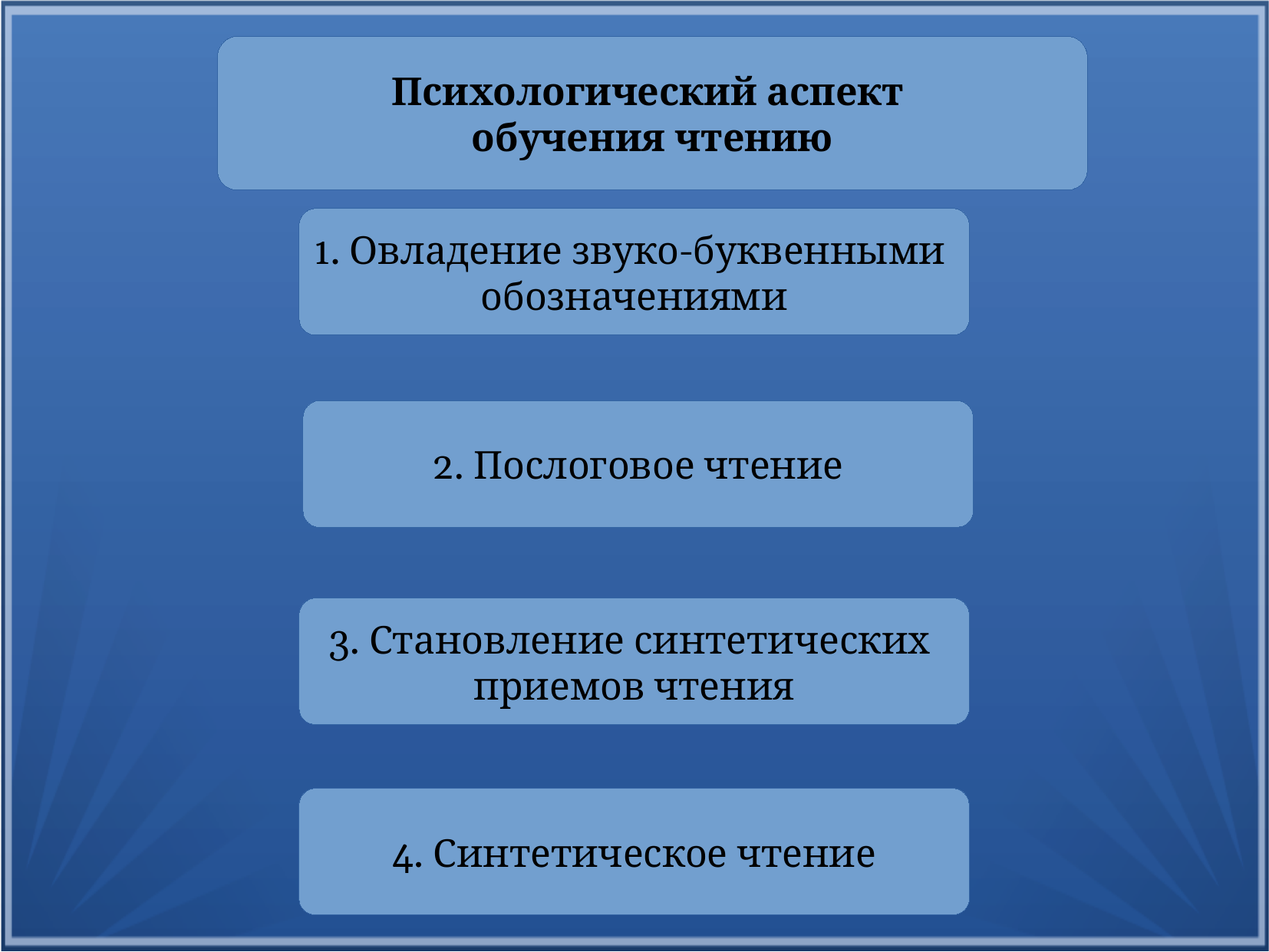

Психологический аспект
обучения чтению
1. Овладение звуко-буквенными
обозначениями
2. Послоговое чтение
3. Становление синтетических
приемов чтения
4. Синтетическое чтение